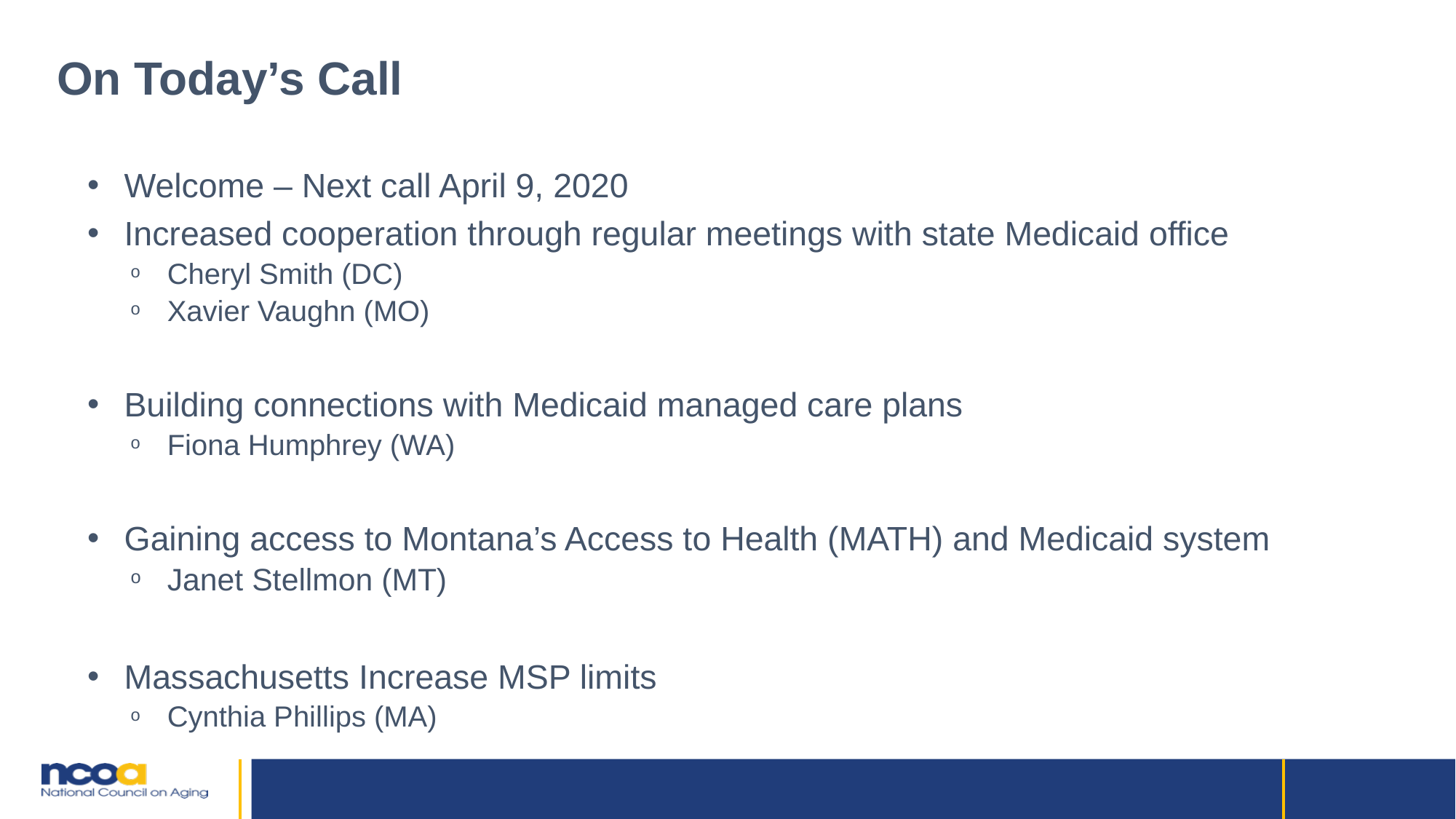

# On Today’s Call

Welcome – Next call April 9, 2020
Increased cooperation through regular meetings with state Medicaid office
Cheryl Smith (DC)
Xavier Vaughn (MO)

Building connections with Medicaid managed care plans
Fiona Humphrey (WA)

Gaining access to Montana’s Access to Health (MATH) and Medicaid system
Janet Stellmon (MT)

Massachusetts Increase MSP limits
Cynthia Phillips (MA)